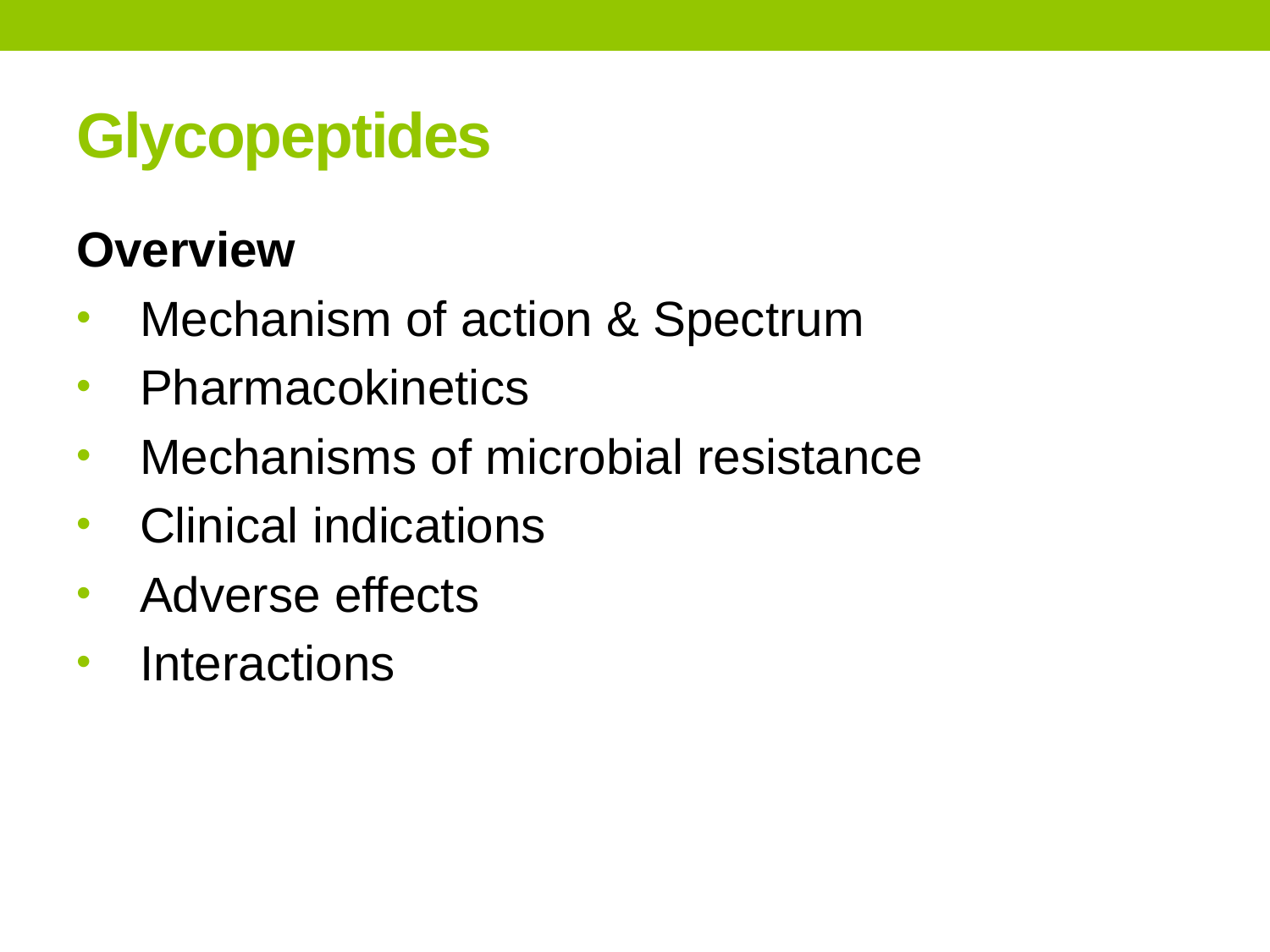

# Glycopeptides
Overview
Mechanism of action & Spectrum
Pharmacokinetics
Mechanisms of microbial resistance
Clinical indications
Adverse effects
Interactions